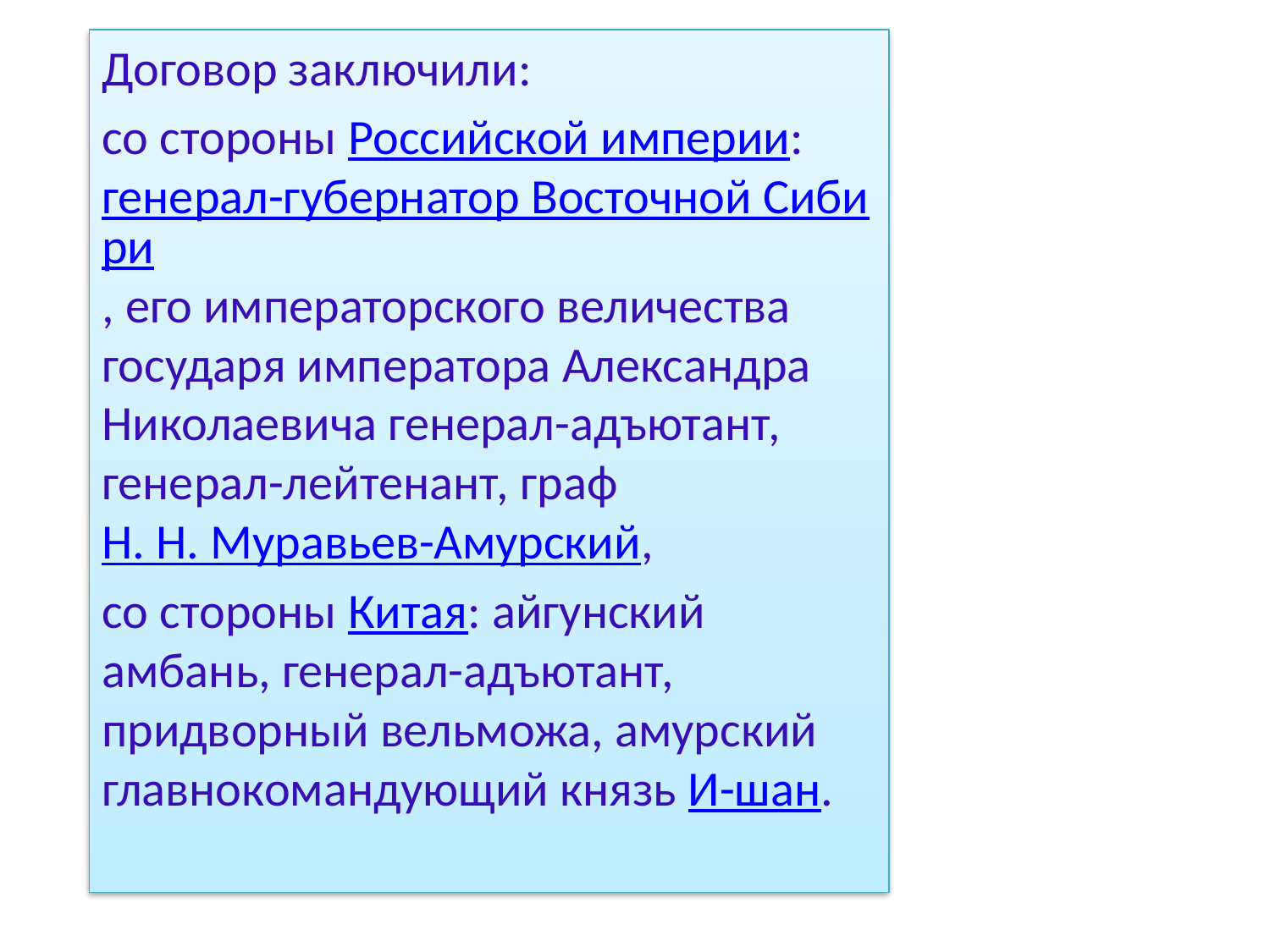

Договор заключили:
со стороны Российской империи: генерал-губернатор Восточной Сибири, его императорского величества государя императора Александра Николаевича генерал-адъютант, генерал-лейтенант, граф Н. Н. Муравьев-Амурский,
со стороны Китая: айгунский амбань, генерал-адъютант, придворный вельможа, амурский главнокомандующий князь И-шан.

# .